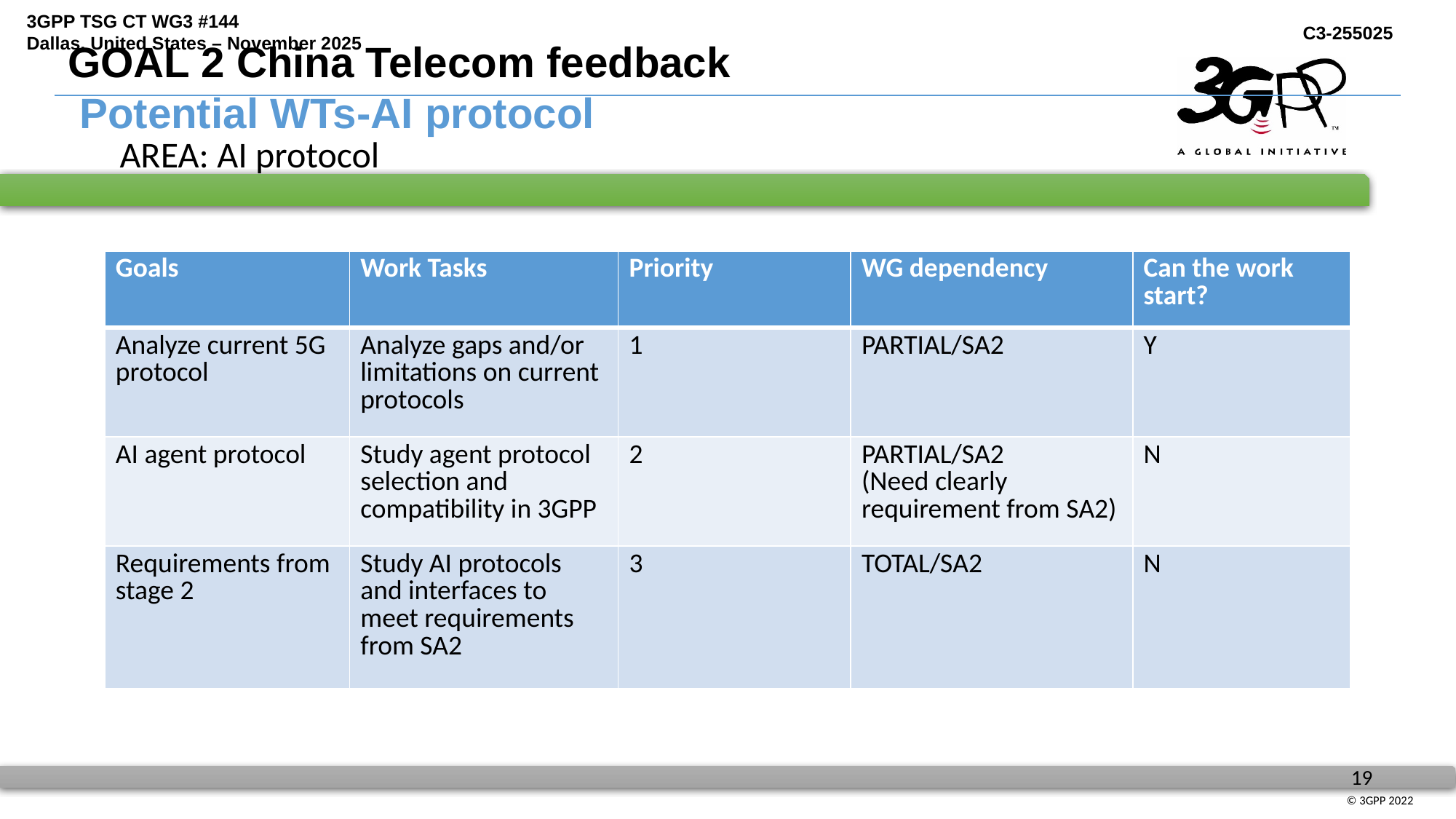

GOAL 2 China Telecom feedback
 Potential WTs-AI protocol
AREA: AI protocol

| Goals | Work Tasks | Priority | WG dependency | Can the work start? |
| --- | --- | --- | --- | --- |
| Analyze current 5G protocol | Analyze gaps and/or limitations on current protocols | 1 | PARTIAL/SA2 | Y |
| AI agent protocol | Study agent protocol selection and compatibility in 3GPP | 2 | PARTIAL/SA2 (Need clearly requirement from SA2) | N |
| Requirements from stage 2 | Study AI protocols and interfaces to meet requirements from SA2 | 3 | TOTAL/SA2 | N |